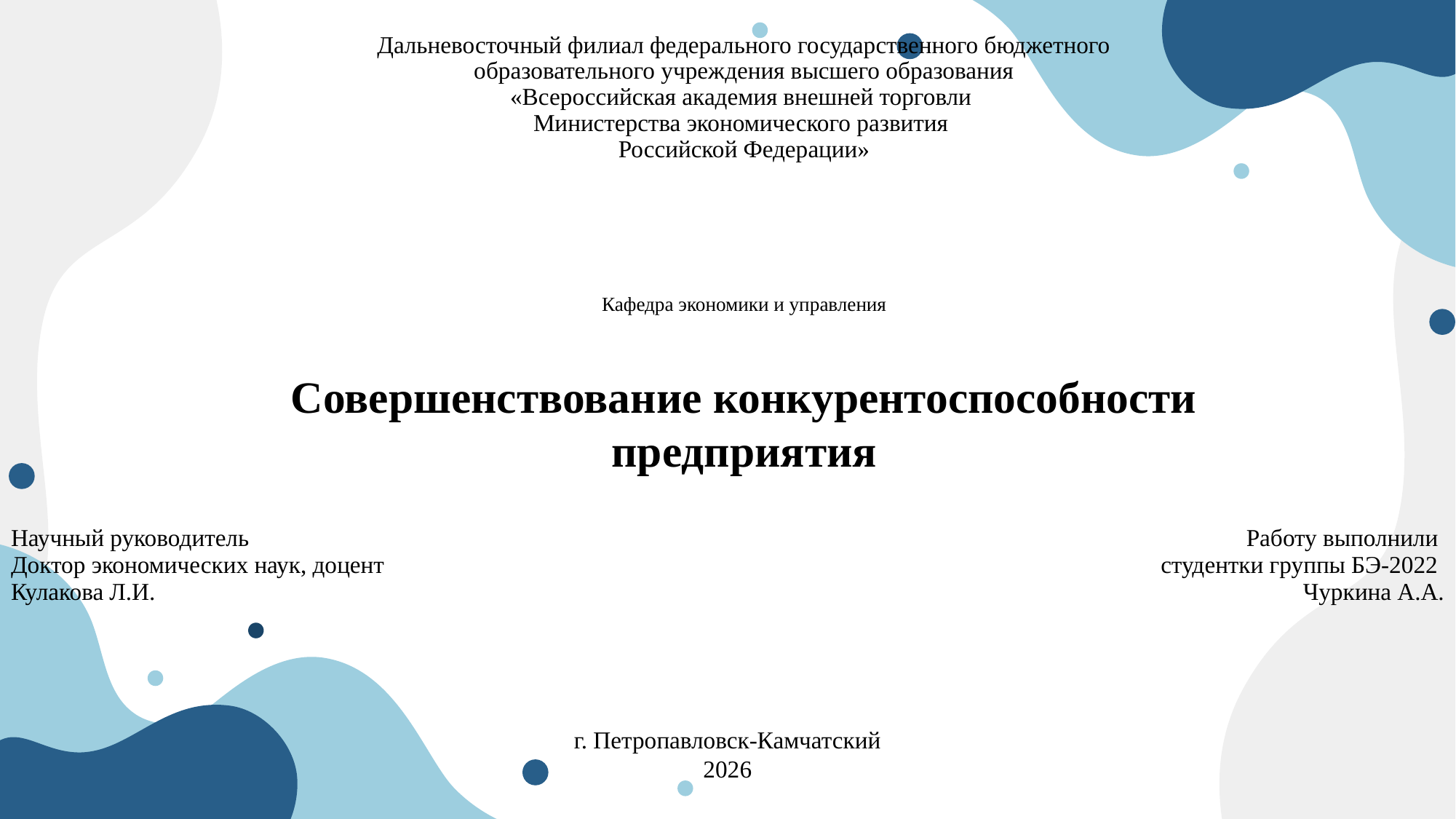

Дальневосточный филиал федерального государственного бюджетного
 образовательного учреждения высшего образования
«Всероссийская академия внешней торговли
Министерства экономического развития
Российской Федерации»
Кафедра экономики и управления

Совершенствование конкурентоспособности предприятия
| Научный руководитель Доктор экономических наук, доцент Кулакова Л.И. | Работу выполнили студентки группы БЭ-2022 Чуркина А.А. |
| --- | --- |
г. Петропавловск-Камчатский
2026